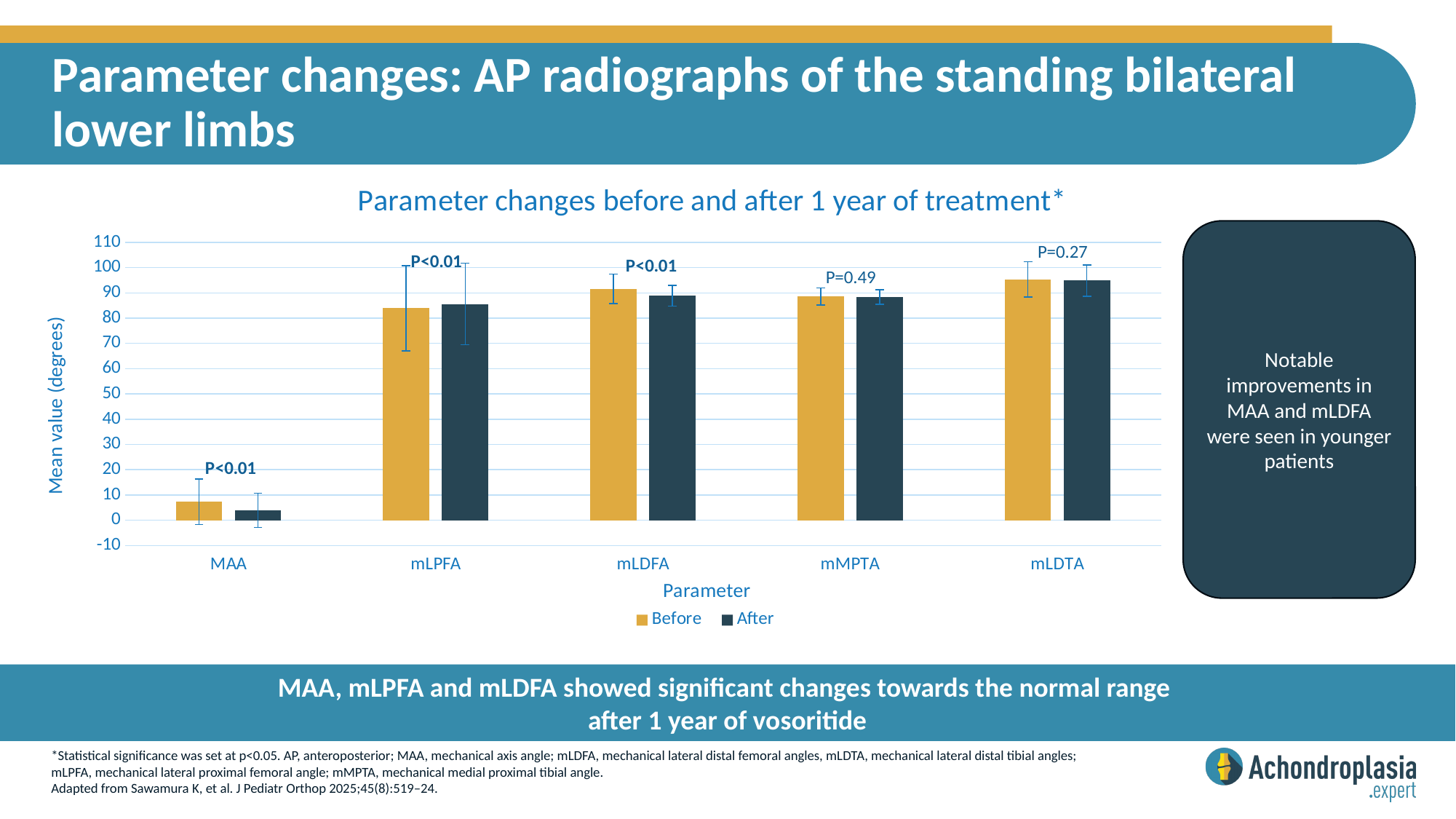

# Parameter changes: AP radiographs of the standing bilateral lower limbs

### Chart: Parameter changes before and after 1 year of treatment*

| Category | Before  | After |
|---|---|---|
| MAA | 7.3 | 3.9 |
| mLPFA | 83.9 | 85.6 |
| mLDFA | 91.6 | 88.8 |
| mMPTA | 88.6 | 88.4 |
| mLDTA | 95.4 | 94.9 |
Notable improvements in MAA and mLDFA were seen in younger patients
MAA, mLPFA and mLDFA showed significant changes towards the normal range
after 1 year of vosoritide
*Statistical significance was set at p<0.05. AP, anteroposterior; MAA, mechanical axis angle; mLDFA, mechanical lateral distal femoral angles, mLDTA, mechanical lateral distal tibial angles;
mLPFA, mechanical lateral proximal femoral angle; mMPTA, mechanical medial proximal tibial angle.
Adapted from Sawamura K, et al. J Pediatr Orthop 2025;45(8):519–24.